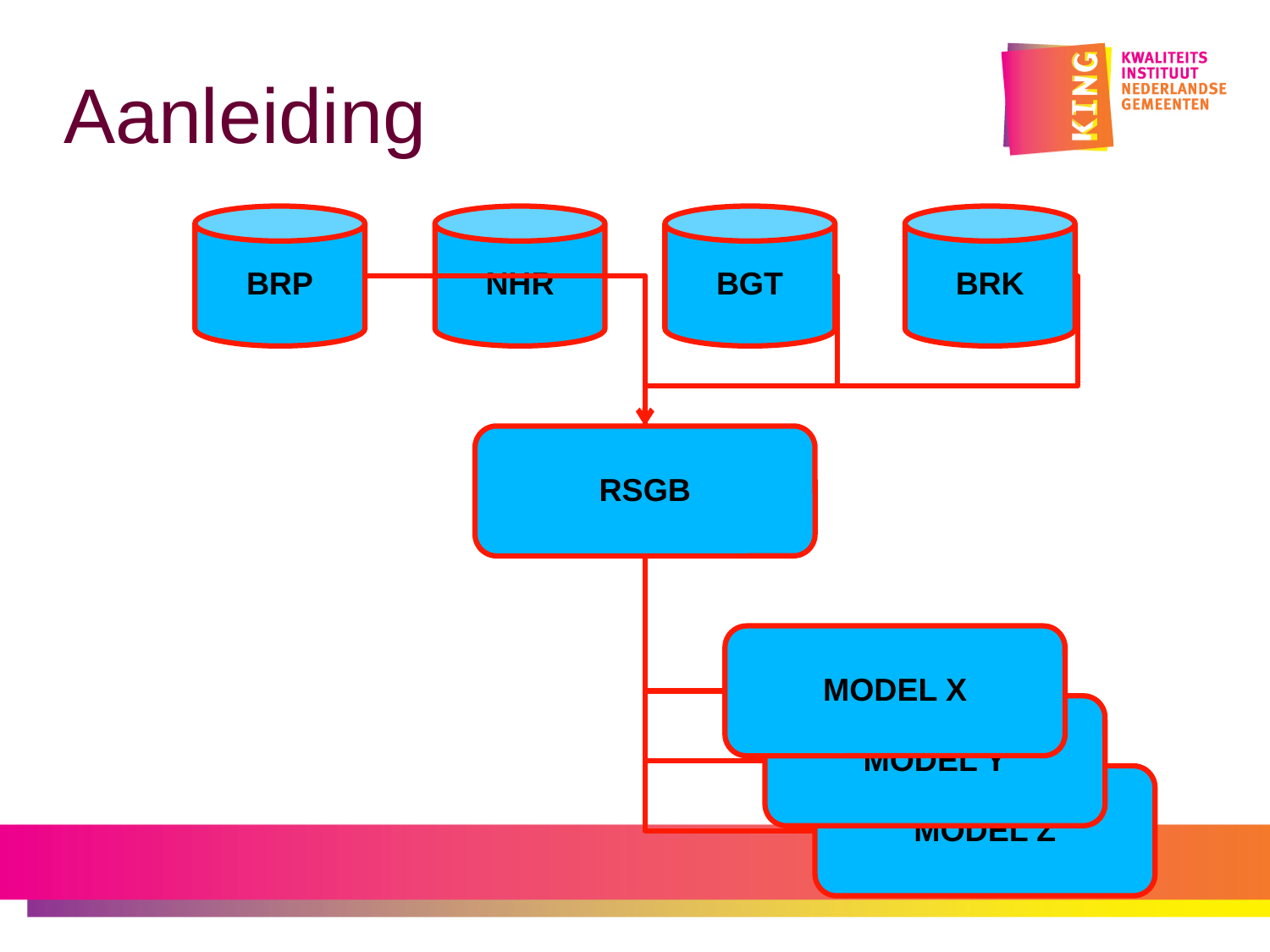

# Aanleiding
BRP
NHR
BGT
BRK
RSGB
MODEL X
MODEL Y
MODEL Z